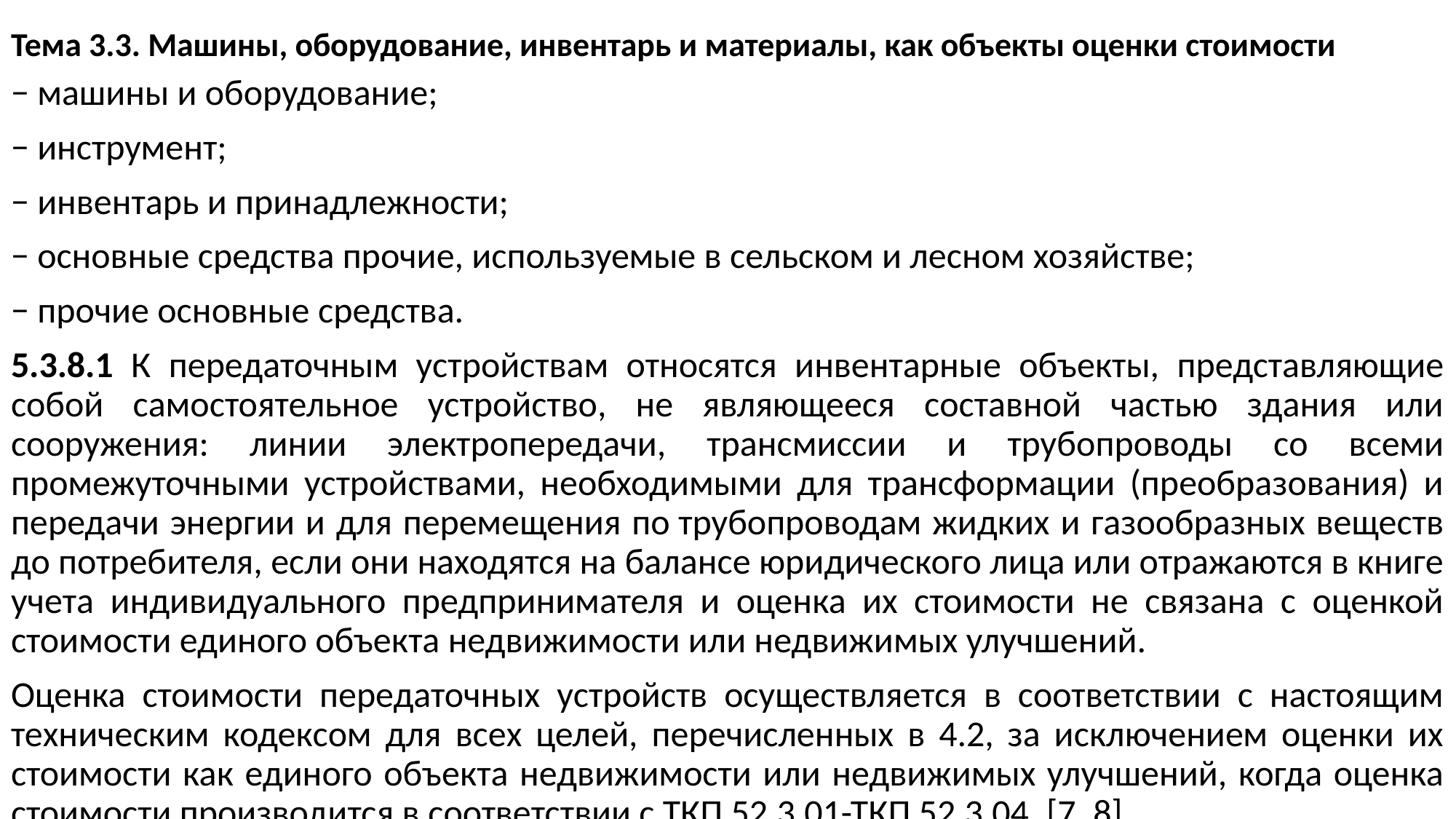

# Тема 3.3. Машины, оборудование, инвентарь и материалы, как объекты оценки стоимости
− машины и оборудование;
− инструмент;
− инвентарь и принадлежности;
− основные средства прочие, используемые в сельском и лесном хозяйстве;
− прочие основные средства.
5.3.8.1 К передаточным устройствам относятся инвентарные объекты, представляющие собой самостоятельное устройство, не являющееся составной частью здания или сооружения: линии электропередачи, трансмиссии и трубопроводы со всеми промежуточными устройствами, необходимыми для трансформации (преобразования) и передачи энергии и для перемещения по трубопроводам жидких и газообразных веществ до потребителя, если они находятся на балансе юридического лица или отражаются в книге учета индивидуального предпринимателя и оценка их стоимости не связана с оценкой стоимости единого объекта недвижимости или недвижимых улучшений.
Оценка стоимости передаточных устройств осуществляется в соответствии с настоящим техническим кодексом для всех целей, перечисленных в 4.2, за исключением оценки их стоимости как единого объекта недвижимости или недвижимых улучшений, когда оценка стоимости производится в соответствии с ТКП 52.3.01-ТКП 52.3.04. [7, 8]